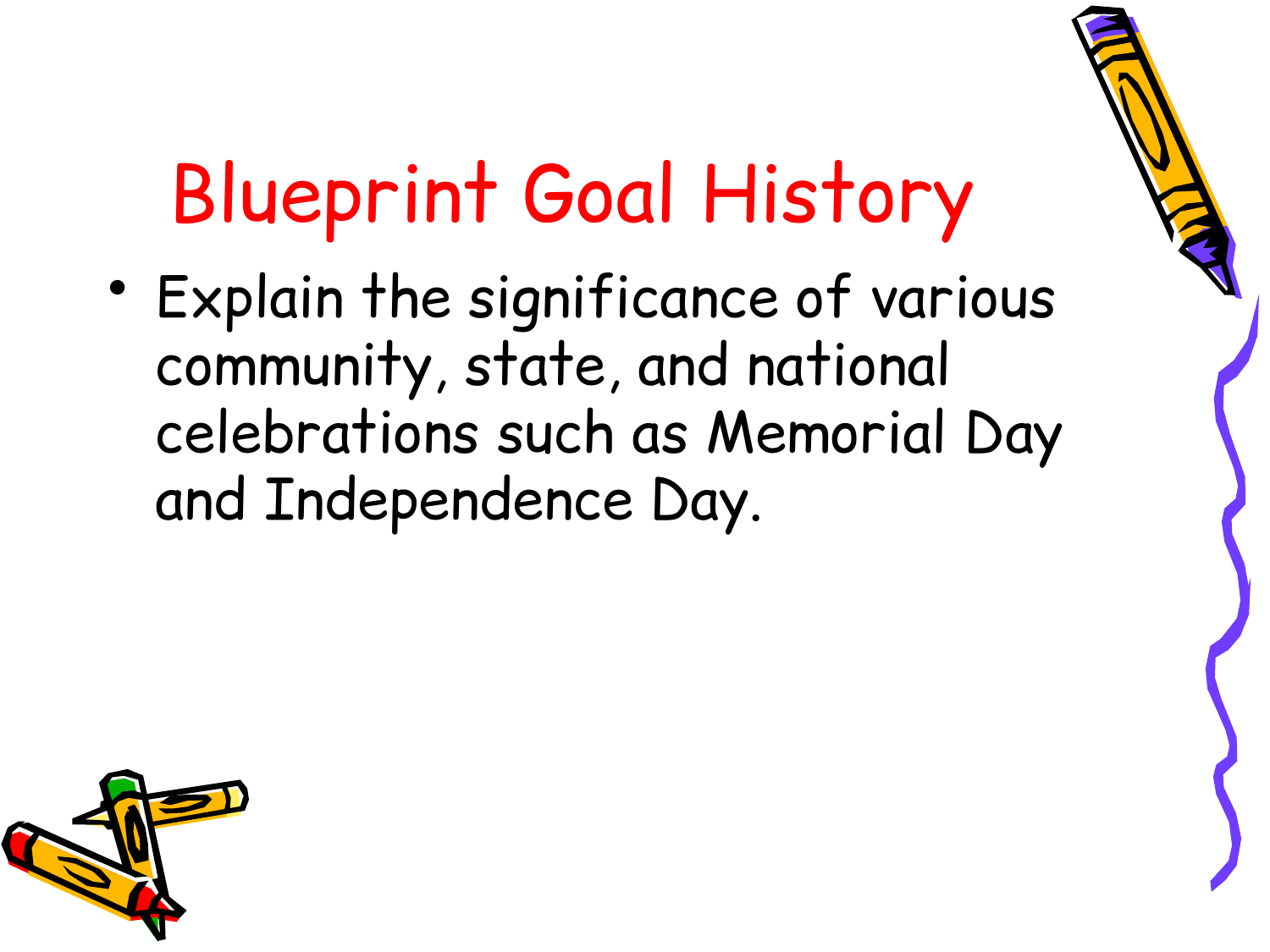

# Blueprint Goal History
Explain the significance of various community, state, and national celebrations such as Memorial Day and Independence Day.